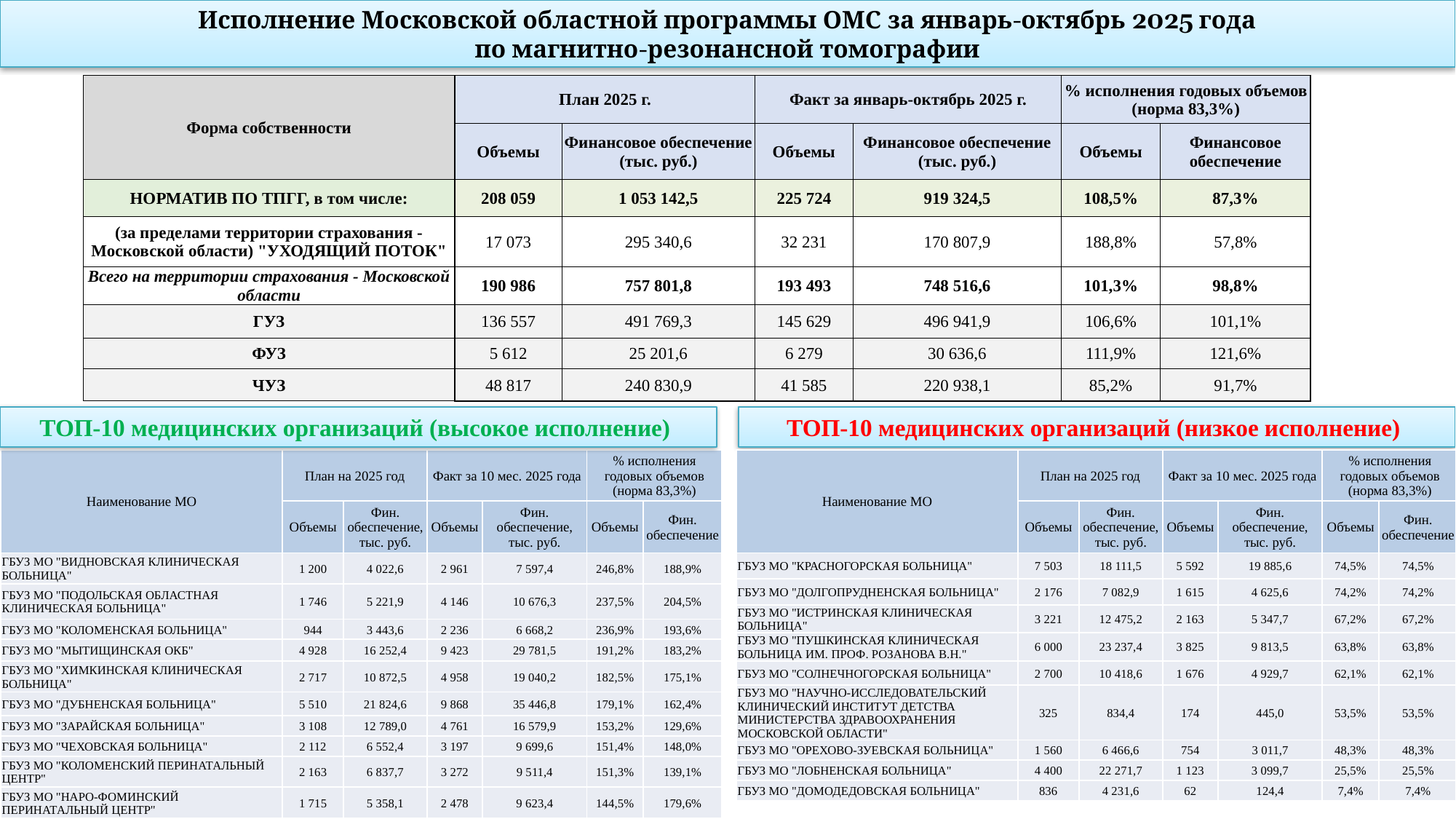

# Исполнение Московской областной программы ОМС за январь-октябрь 2025 года по магнитно-резонансной томографии
| Форма собственности | План 2025 г. |  | Факт за январь-октябрь 2025 г. |  | % исполнения годовых объемов (норма 83,3%) |  |
| --- | --- | --- | --- | --- | --- | --- |
|  | Объемы | Финансовое обеспечение (тыс. руб.) | Объемы | Финансовое обеспечение (тыс. руб.) | Объемы | Финансовое обеспечение |
| НОРМАТИВ ПО ТПГГ, в том числе: | 208 059 | 1 053 142,5 | 225 724 | 919 324,5 | 108,5% | 87,3% |
| (за пределами территории страхования - Московской области) "УХОДЯЩИЙ ПОТОК" | 17 073 | 295 340,6 | 32 231 | 170 807,9 | 188,8% | 57,8% |
| Всего на территории страхования - Московской области | 190 986 | 757 801,8 | 193 493 | 748 516,6 | 101,3% | 98,8% |
| ГУЗ | 136 557 | 491 769,3 | 145 629 | 496 941,9 | 106,6% | 101,1% |
| ФУЗ | 5 612 | 25 201,6 | 6 279 | 30 636,6 | 111,9% | 121,6% |
| ЧУЗ | 48 817 | 240 830,9 | 41 585 | 220 938,1 | 85,2% | 91,7% |
ТОП-10 медицинских организаций (низкое исполнение)
ТОП-10 медицинских организаций (высокое исполнение)
| Наименование МО | План на 2025 год |  | Факт за 10 мес. 2025 года |  | % исполнения годовых объемов (норма 83,3%) |  |
| --- | --- | --- | --- | --- | --- | --- |
|  | Объемы | Фин. обеспечение, тыс. руб. | Объемы | Фин. обеспечение, тыс. руб. | Объемы | Фин. обеспечение |
| ГБУЗ МО "КРАСНОГОРСКАЯ БОЛЬНИЦА" | 7 503 | 18 111,5 | 5 592 | 19 885,6 | 74,5% | 74,5% |
| ГБУЗ МО "ДОЛГОПРУДНЕНСКАЯ БОЛЬНИЦА" | 2 176 | 7 082,9 | 1 615 | 4 625,6 | 74,2% | 74,2% |
| ГБУЗ МО "ИСТРИНСКАЯ КЛИНИЧЕСКАЯ БОЛЬНИЦА" | 3 221 | 12 475,2 | 2 163 | 5 347,7 | 67,2% | 67,2% |
| ГБУЗ МО "ПУШКИНСКАЯ КЛИНИЧЕСКАЯ БОЛЬНИЦА ИМ. ПРОФ. РОЗАНОВА В.Н." | 6 000 | 23 237,4 | 3 825 | 9 813,5 | 63,8% | 63,8% |
| ГБУЗ МО "СОЛНЕЧНОГОРСКАЯ БОЛЬНИЦА" | 2 700 | 10 418,6 | 1 676 | 4 929,7 | 62,1% | 62,1% |
| ГБУЗ МО "НАУЧНО-ИССЛЕДОВАТЕЛЬСКИЙ КЛИНИЧЕСКИЙ ИНСТИТУТ ДЕТСТВА МИНИСТЕРСТВА ЗДРАВООХРАНЕНИЯ МОСКОВСКОЙ ОБЛАСТИ" | 325 | 834,4 | 174 | 445,0 | 53,5% | 53,5% |
| ГБУЗ МО "ОРЕХОВО-ЗУЕВСКАЯ БОЛЬНИЦА" | 1 560 | 6 466,6 | 754 | 3 011,7 | 48,3% | 48,3% |
| ГБУЗ МО "ЛОБНЕНСКАЯ БОЛЬНИЦА" | 4 400 | 22 271,7 | 1 123 | 3 099,7 | 25,5% | 25,5% |
| ГБУЗ МО "ДОМОДЕДОВСКАЯ БОЛЬНИЦА" | 836 | 4 231,6 | 62 | 124,4 | 7,4% | 7,4% |
| Наименование МО | План на 2025 год |  | Факт за 10 мес. 2025 года |  | % исполнения годовых объемов (норма 83,3%) |  |
| --- | --- | --- | --- | --- | --- | --- |
|  | Объемы | Фин. обеспечение, тыс. руб. | Объемы | Фин. обеспечение, тыс. руб. | Объемы | Фин. обеспечение |
| ГБУЗ МО "ВИДНОВСКАЯ КЛИНИЧЕСКАЯ БОЛЬНИЦА" | 1 200 | 4 022,6 | 2 961 | 7 597,4 | 246,8% | 188,9% |
| ГБУЗ МО "ПОДОЛЬСКАЯ ОБЛАСТНАЯ КЛИНИЧЕСКАЯ БОЛЬНИЦА" | 1 746 | 5 221,9 | 4 146 | 10 676,3 | 237,5% | 204,5% |
| ГБУЗ МО "КОЛОМЕНСКАЯ БОЛЬНИЦА" | 944 | 3 443,6 | 2 236 | 6 668,2 | 236,9% | 193,6% |
| ГБУЗ МО "МЫТИЩИНСКАЯ ОКБ" | 4 928 | 16 252,4 | 9 423 | 29 781,5 | 191,2% | 183,2% |
| ГБУЗ МО "ХИМКИНСКАЯ КЛИНИЧЕСКАЯ БОЛЬНИЦА" | 2 717 | 10 872,5 | 4 958 | 19 040,2 | 182,5% | 175,1% |
| ГБУЗ МО "ДУБНЕНСКАЯ БОЛЬНИЦА" | 5 510 | 21 824,6 | 9 868 | 35 446,8 | 179,1% | 162,4% |
| ГБУЗ МО "ЗАРАЙСКАЯ БОЛЬНИЦА" | 3 108 | 12 789,0 | 4 761 | 16 579,9 | 153,2% | 129,6% |
| ГБУЗ МО "ЧЕХОВСКАЯ БОЛЬНИЦА" | 2 112 | 6 552,4 | 3 197 | 9 699,6 | 151,4% | 148,0% |
| ГБУЗ МО "КОЛОМЕНСКИЙ ПЕРИНАТАЛЬНЫЙ ЦЕНТР" | 2 163 | 6 837,7 | 3 272 | 9 511,4 | 151,3% | 139,1% |
| ГБУЗ МО "НАРО-ФОМИНСКИЙ ПЕРИНАТАЛЬНЫЙ ЦЕНТР" | 1 715 | 5 358,1 | 2 478 | 9 623,4 | 144,5% | 179,6% |
17